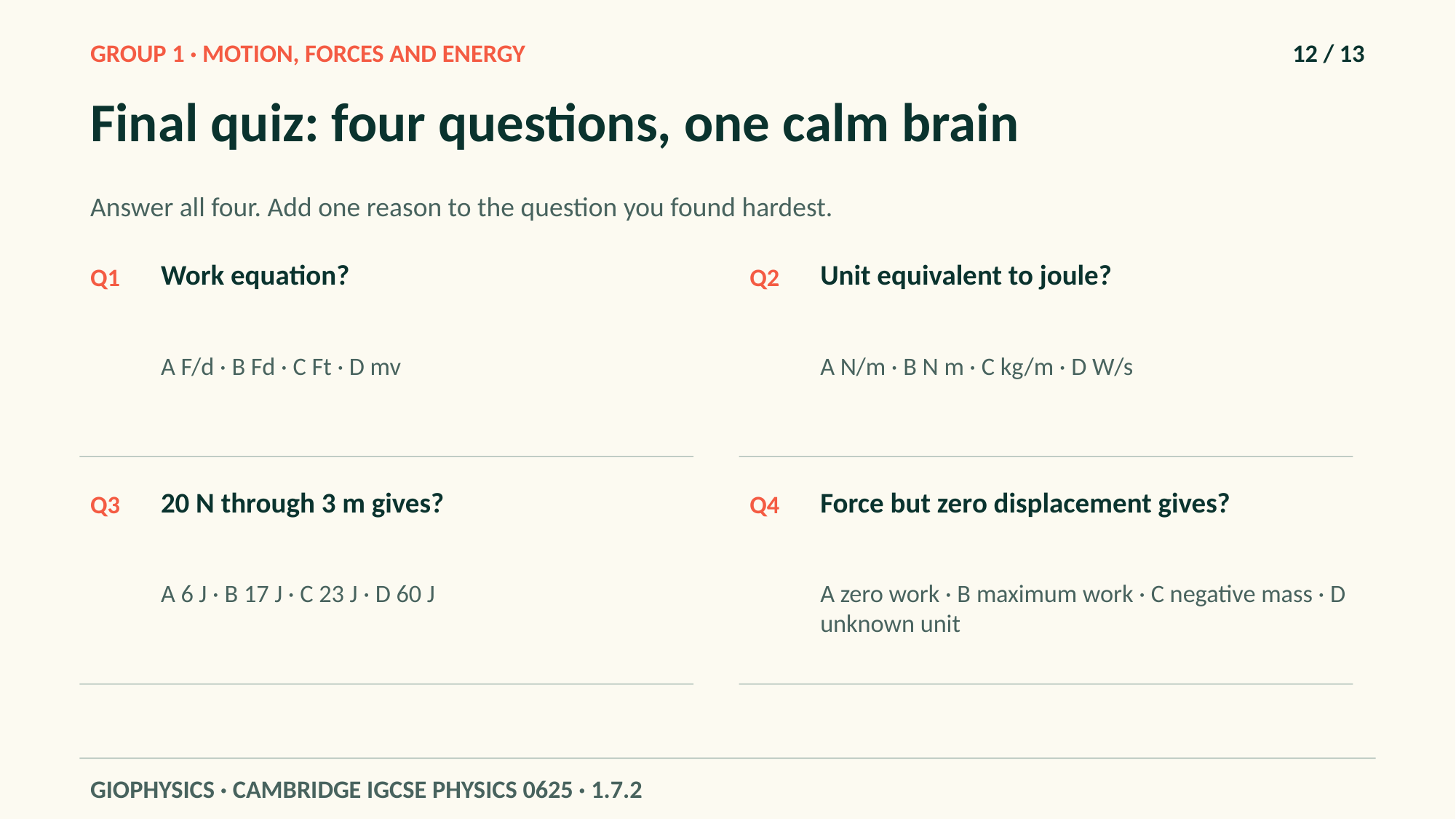

GROUP 1 · MOTION, FORCES AND ENERGY
12 / 13
Final quiz: four questions, one calm brain
Answer all four. Add one reason to the question you found hardest.
Work equation?
Unit equivalent to joule?
Q1
Q2
A F/d · B Fd · C Ft · D mv
A N/m · B N m · C kg/m · D W/s

20 N through 3 m gives?
Force but zero displacement gives?
Q3
Q4
A 6 J · B 17 J · C 23 J · D 60 J
A zero work · B maximum work · C negative mass · D unknown unit

GIOPHYSICS · CAMBRIDGE IGCSE PHYSICS 0625 · 1.7.2